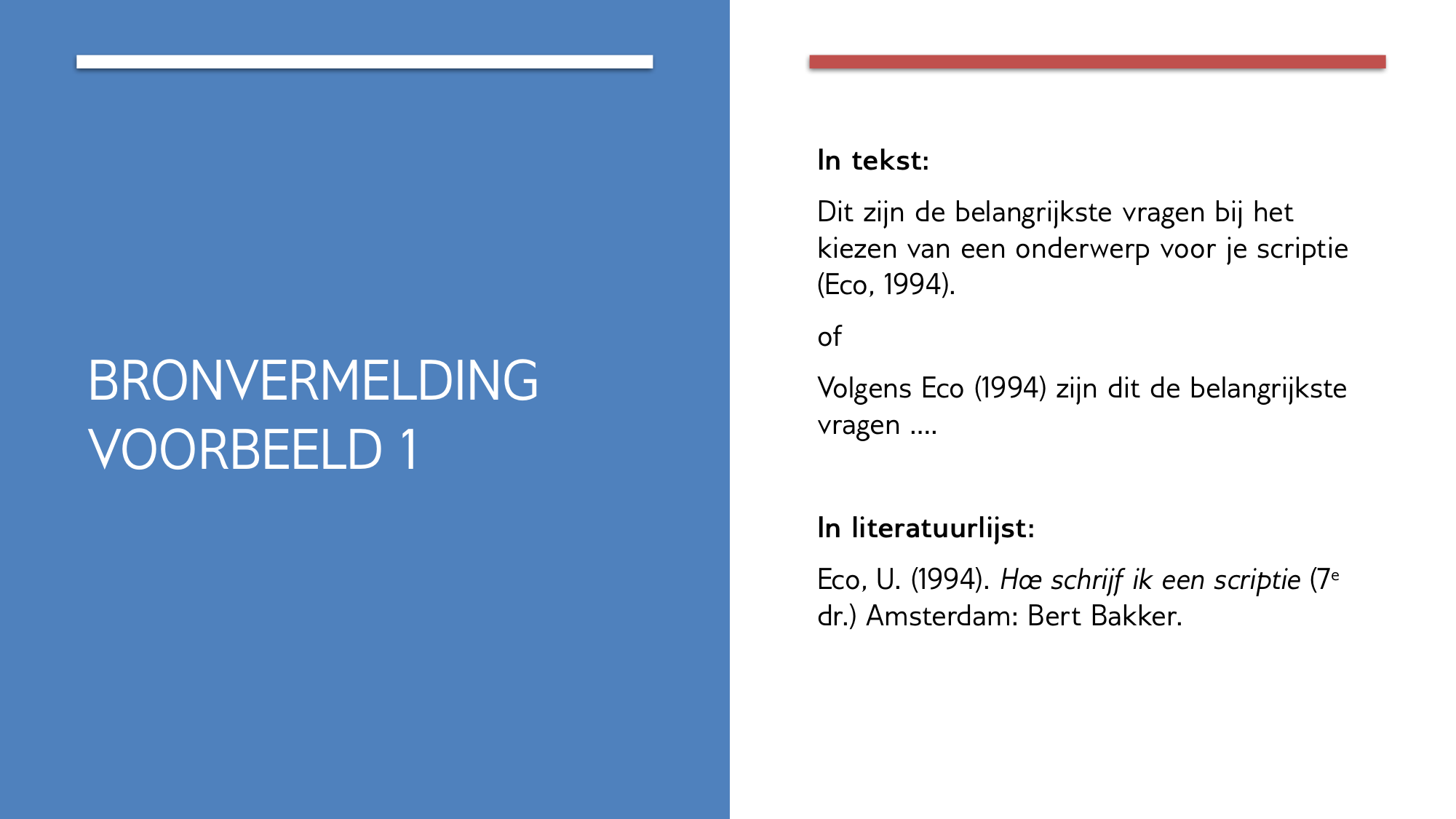

# Bronvermelding voorbeeld 1
In tekst:
Dit zijn de belangrijkste vragen bij het kiezen van een onderwerp voor je scriptie (Eco, 1994).
of
Volgens Eco (1994) zijn dit de belangrijkste vragen ….

In literatuurlijst:
Eco, U. (1994). Hoe schrijf ik een scriptie (7e dr.) Amsterdam: Bert Bakker.